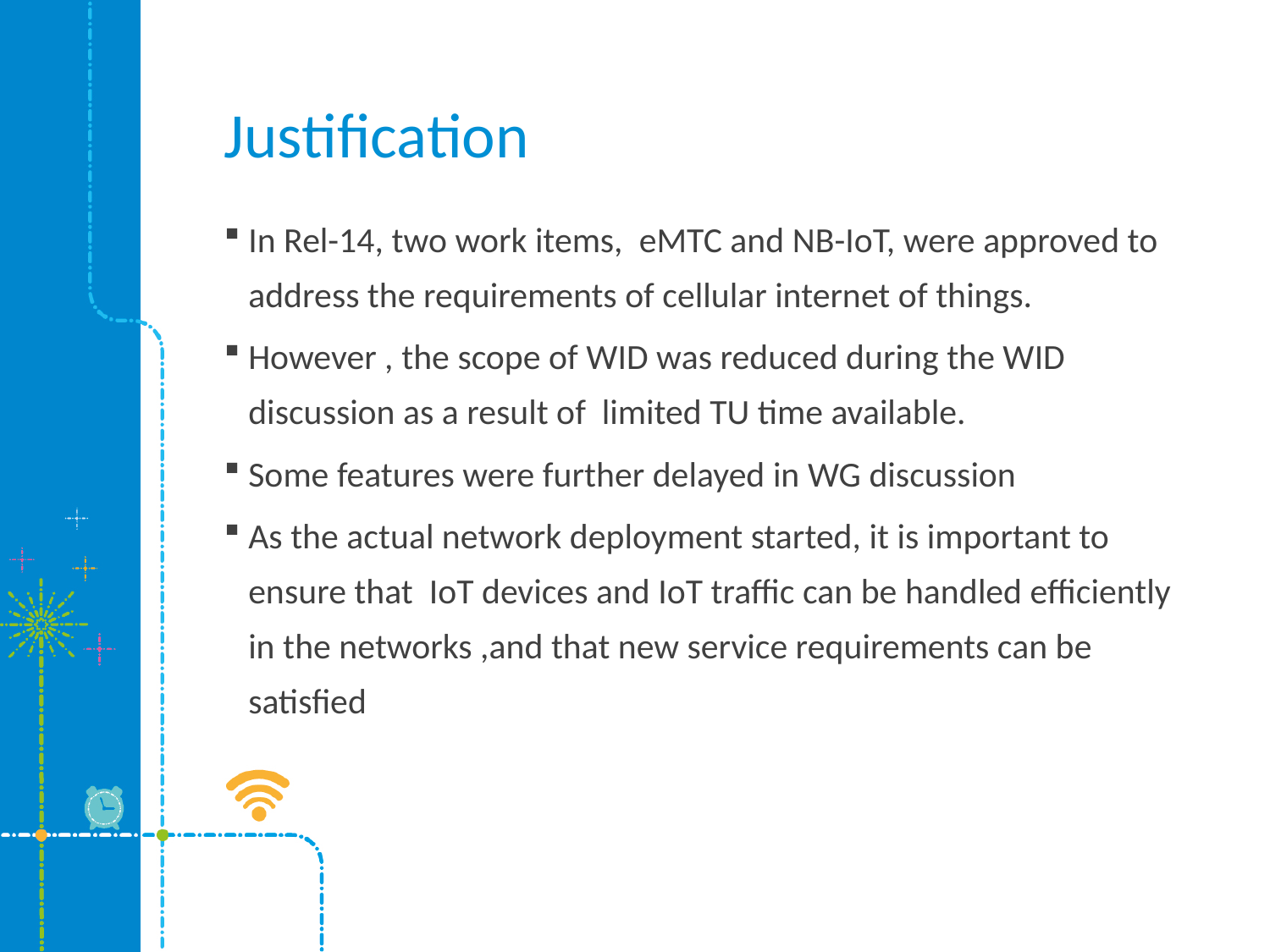

# Justification
In Rel-14, two work items,  eMTC and NB-IoT, were approved to address the requirements of cellular internet of things.
However , the scope of WID was reduced during the WID discussion as a result of  limited TU time available.
Some features were further delayed in WG discussion
As the actual network deployment started, it is important to ensure that  IoT devices and IoT traffic can be handled efficiently in the networks ,and that new service requirements can be satisfied